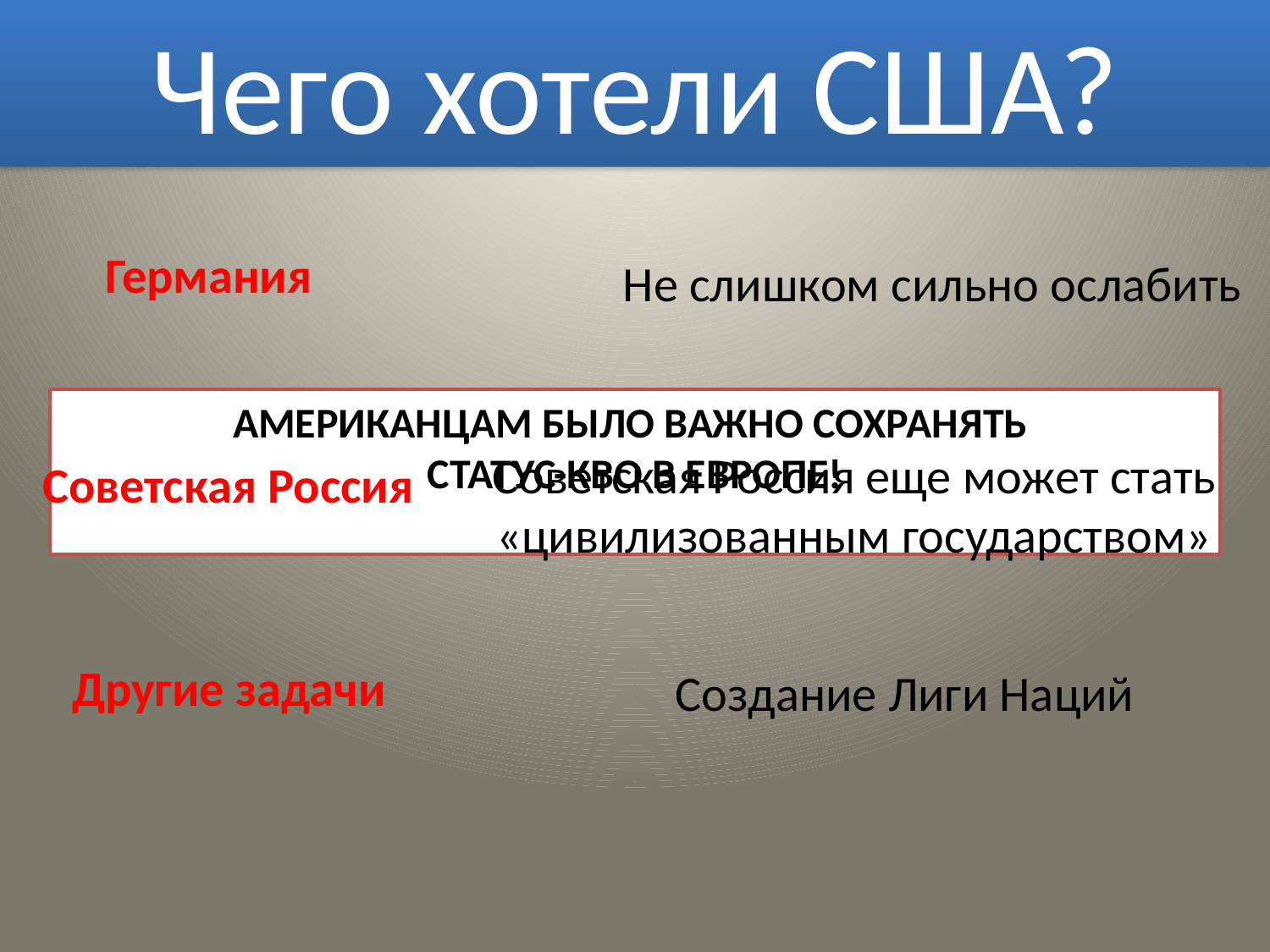

Чего хотели США?
Германия
Не слишком сильно ослабить
АМЕРИКАНЦАМ БЫЛО ВАЖНО СОХРАНЯТЬ
СТАТУС-КВО В ЕВРОПЕ!
Советская Россия еще может стать «цивилизованным государством»
Советская Россия
Другие задачи
Создание Лиги Наций